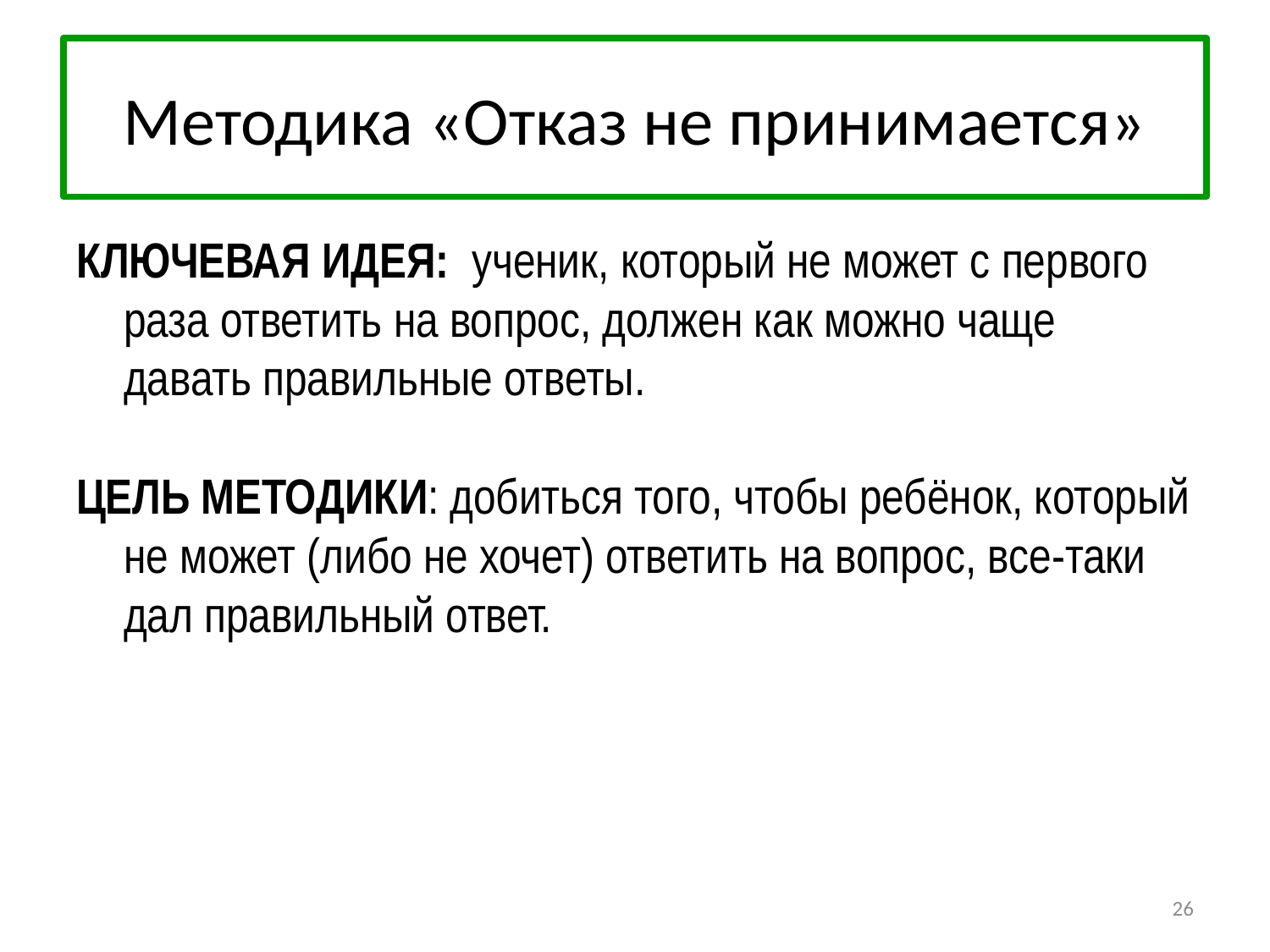

# Методика «Отказ не принимается»
КЛЮЧЕВАЯ ИДЕЯ:  ученик, который не может с первого раза ответить на вопрос, должен как можно чаще давать правильные ответы.

ЦЕЛЬ МЕТОДИКИ: добиться того, чтобы ребёнок, который не может (либо не хочет) ответить на вопрос, все-таки дал правильный ответ.
26